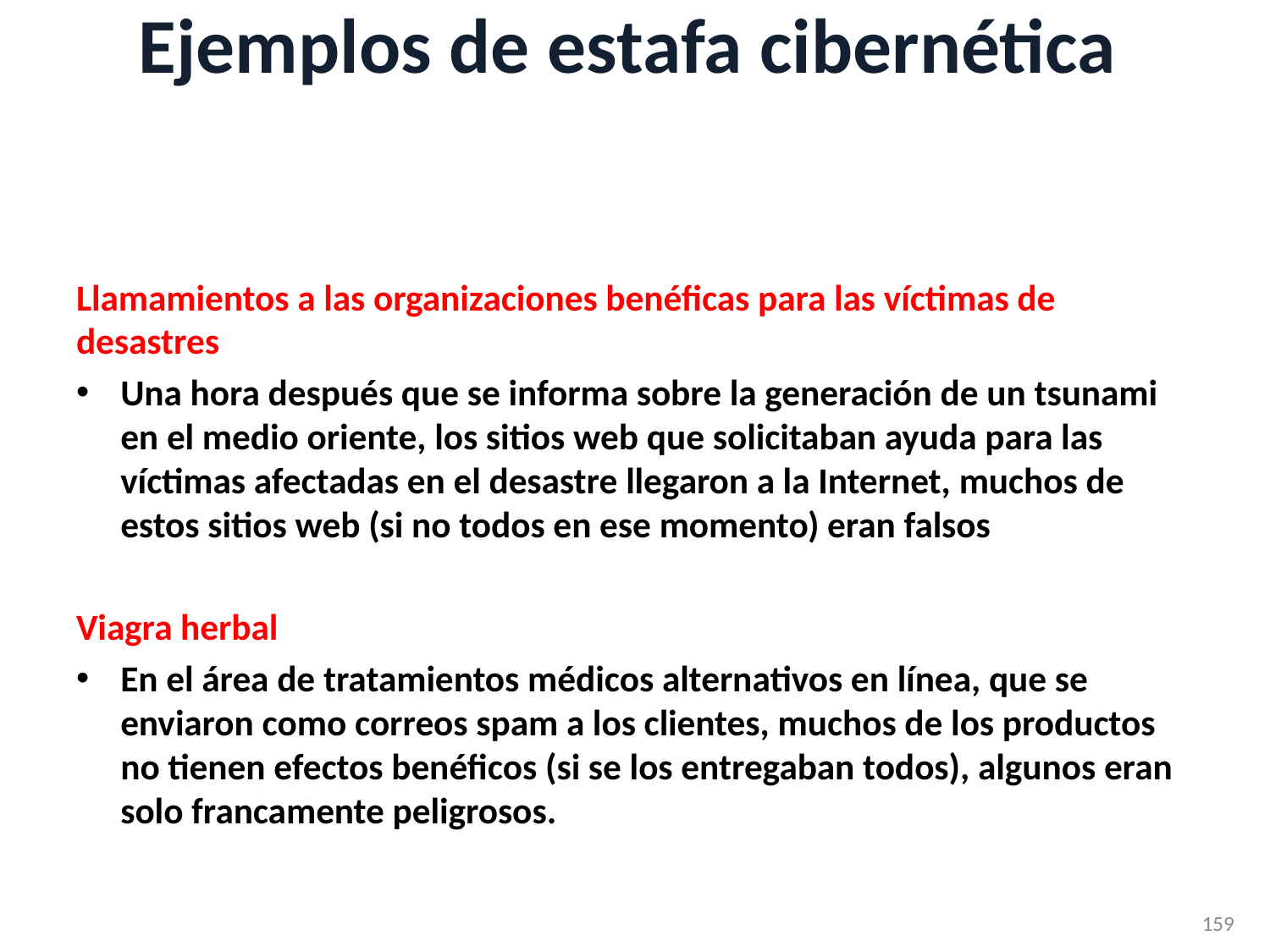

# Ejemplos de estafa cibernética

Llamamientos a las organizaciones benéficas para las víctimas de desastres
Una hora después que se informa sobre la generación de un tsunami en el medio oriente, los sitios web que solicitaban ayuda para las víctimas afectadas en el desastre llegaron a la Internet, muchos de estos sitios web (si no todos en ese momento) eran falsos

Viagra herbal
En el área de tratamientos médicos alternativos en línea, que se enviaron como correos spam a los clientes, muchos de los productos no tienen efectos benéficos (si se los entregaban todos), algunos eran solo francamente peligrosos.
159